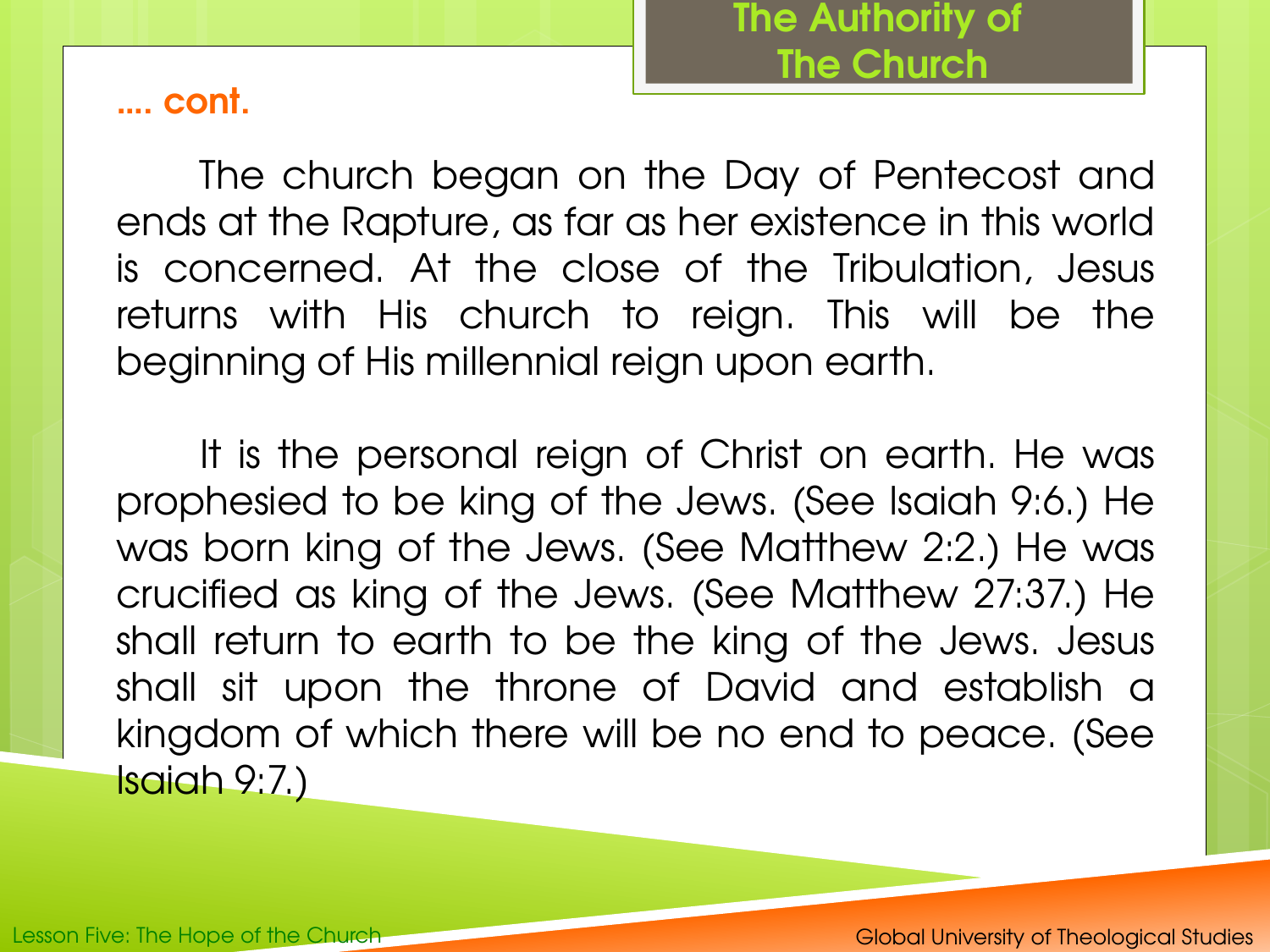

The Authority of
The Church
…. cont.

      The church began on the Day of Pentecost and ends at the Rapture, as far as her existence in this world is concerned. At the close of the Tribulation, Jesus returns with His church to reign. This will be the beginning of His millennial reign upon earth.

     It is the personal reign of Christ on earth. He was prophesied to be king of the Jews. (See Isaiah 9:6.) He was born king of the Jews. (See Matthew 2:2.) He was crucified as king of the Jews. (See Matthew 27:37.) He shall return to earth to be the king of the Jews. Jesus shall sit upon the throne of David and establish a kingdom of which there will be no end to peace. (See Isaiah 9:7.)

Lesson Five: The Hope of the Church
 Global University of Theological Studies